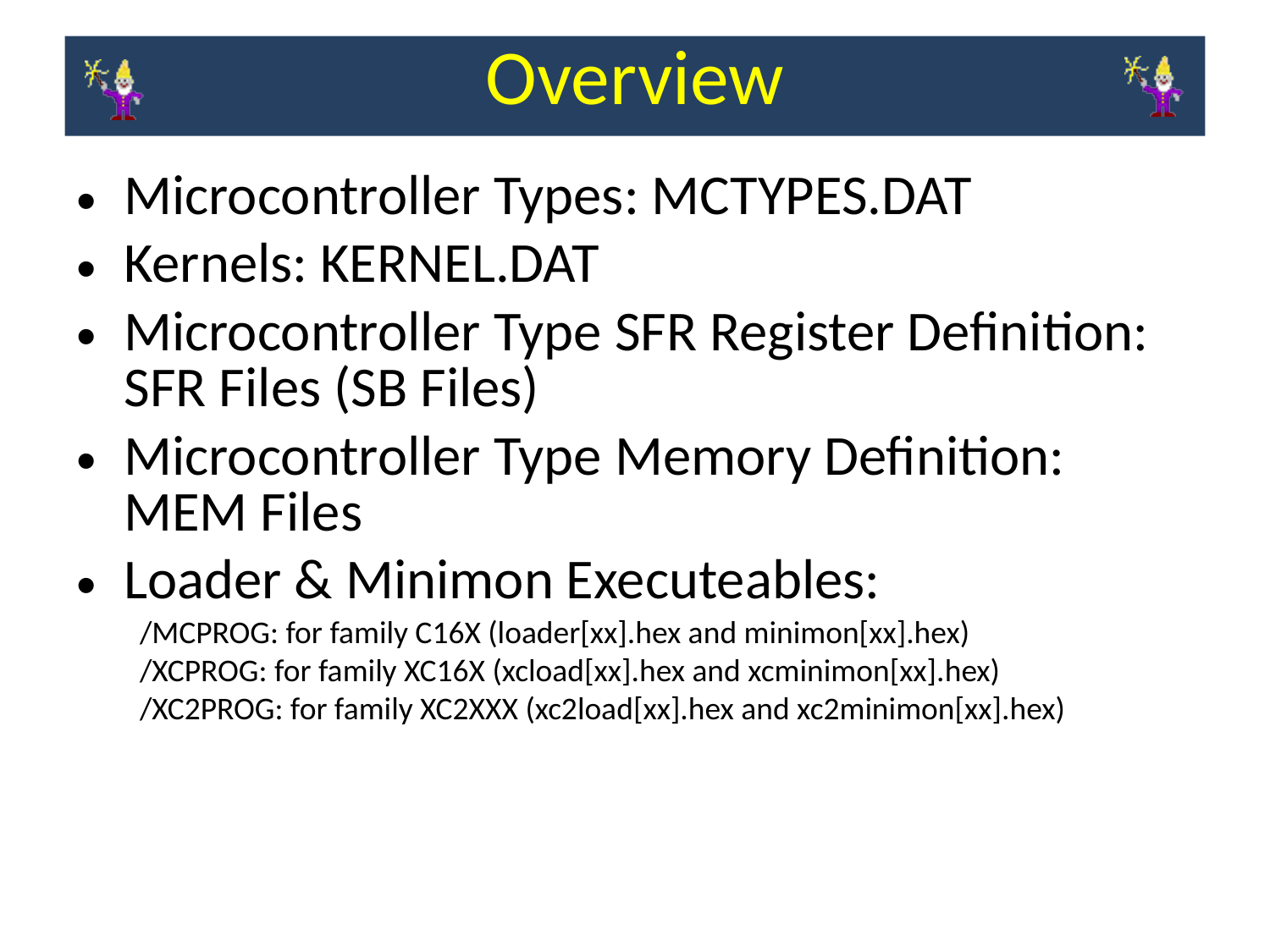

Overview
Microcontroller Types: MCTYPES.DAT
Kernels: KERNEL.DAT
Microcontroller Type SFR Register Definition: SFR Files (SB Files)
Microcontroller Type Memory Definition: MEM Files
Loader & Minimon Executeables:
/MCPROG: for family C16X (loader[xx].hex and minimon[xx].hex)
/XCPROG: for family XC16X (xcload[xx].hex and xcminimon[xx].hex)
/XC2PROG: for family XC2XXX (xc2load[xx].hex and xc2minimon[xx].hex)